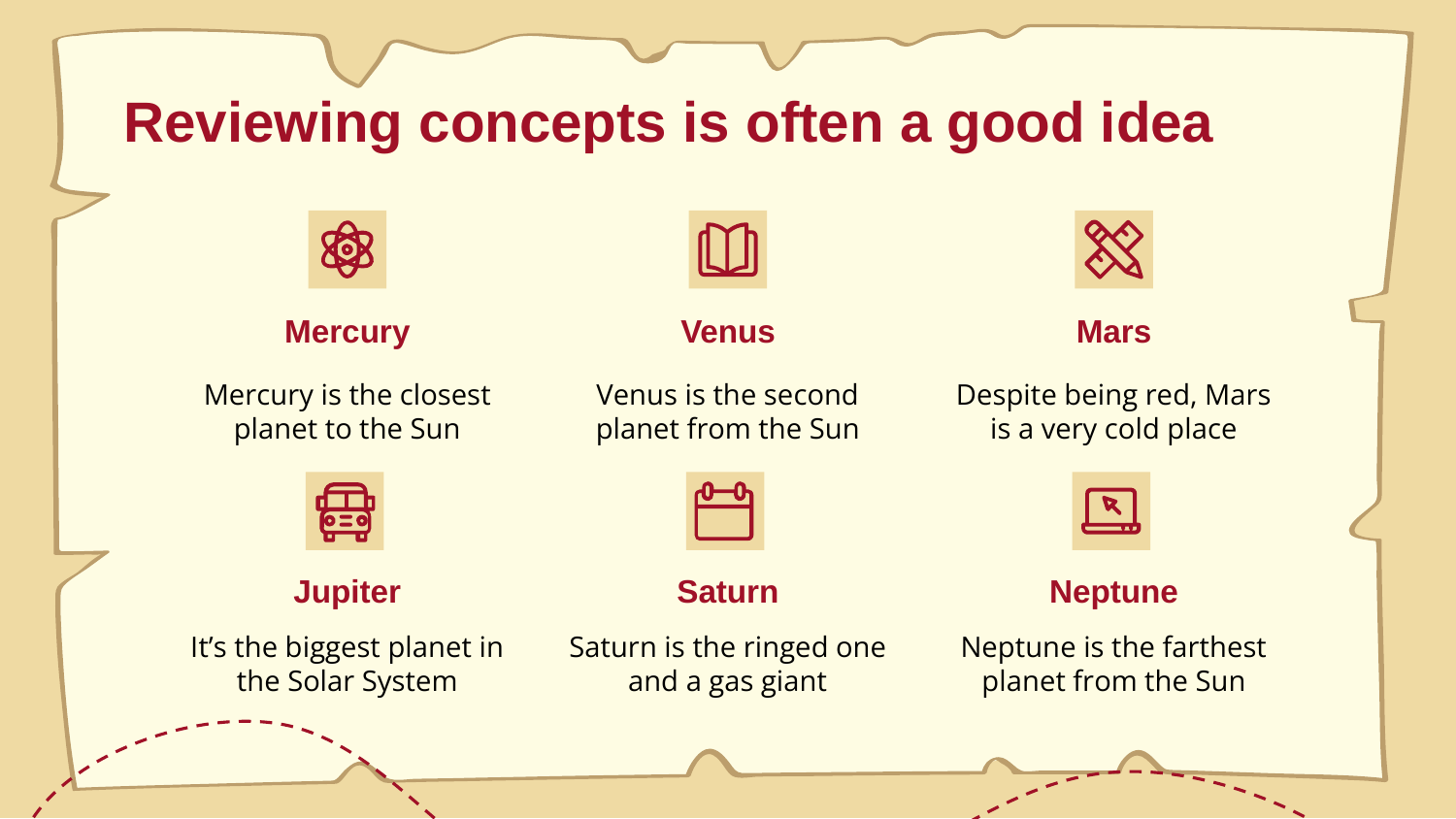

# Reviewing concepts is often a good idea

Mercury
Venus
Mars
Mercury is the closest planet to the Sun
Venus is the second planet from the Sun

Despite being red, Mars is a very cold place

Jupiter
Saturn
Neptune

It’s the biggest planet in the Solar System

Saturn is the ringed one and a gas giant

Neptune is the farthest planet from the Sun